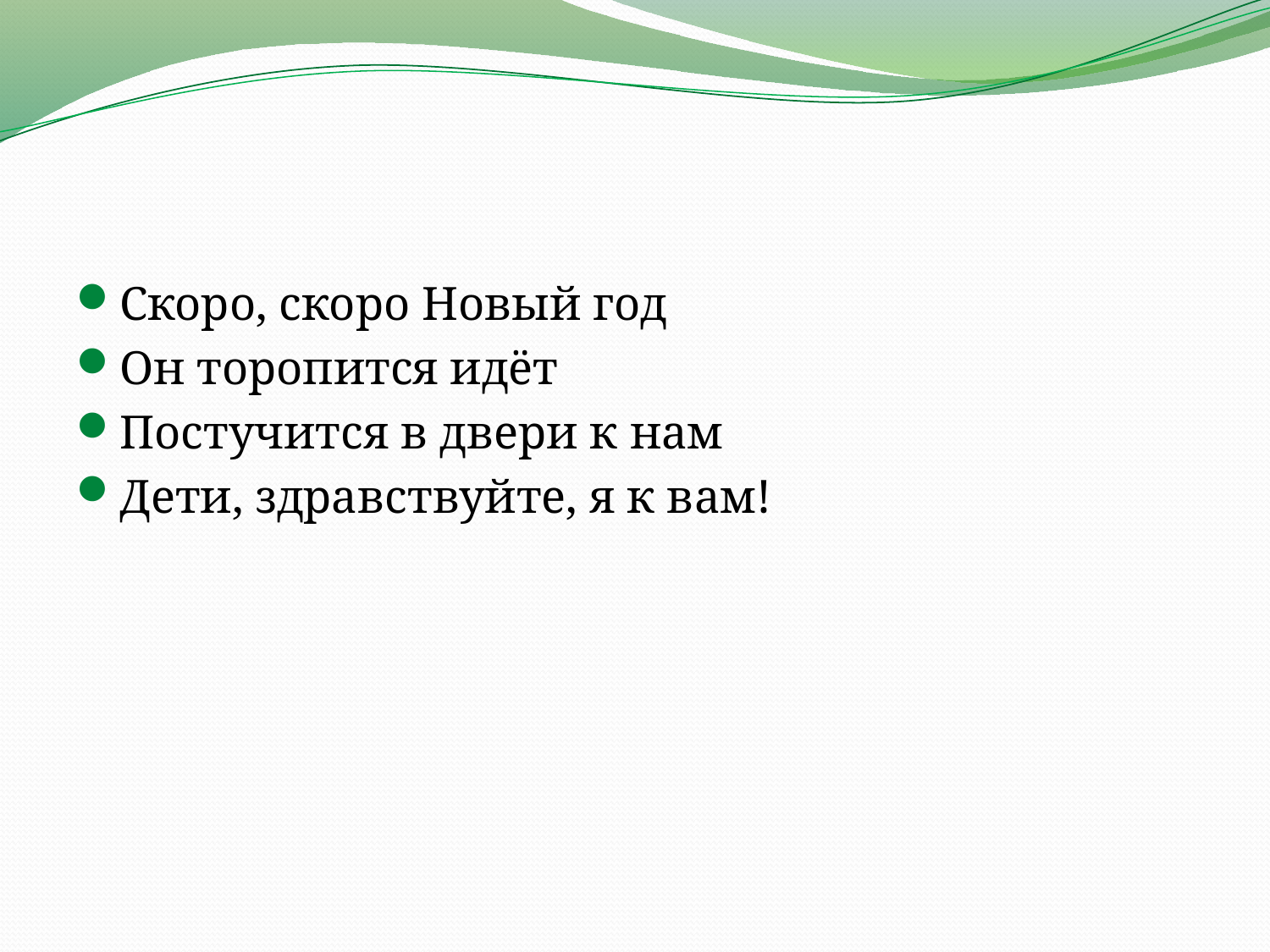

#
Скоро, скоро Новый год
Он торопится идёт
Постучится в двери к нам
Дети, здравствуйте, я к вам!